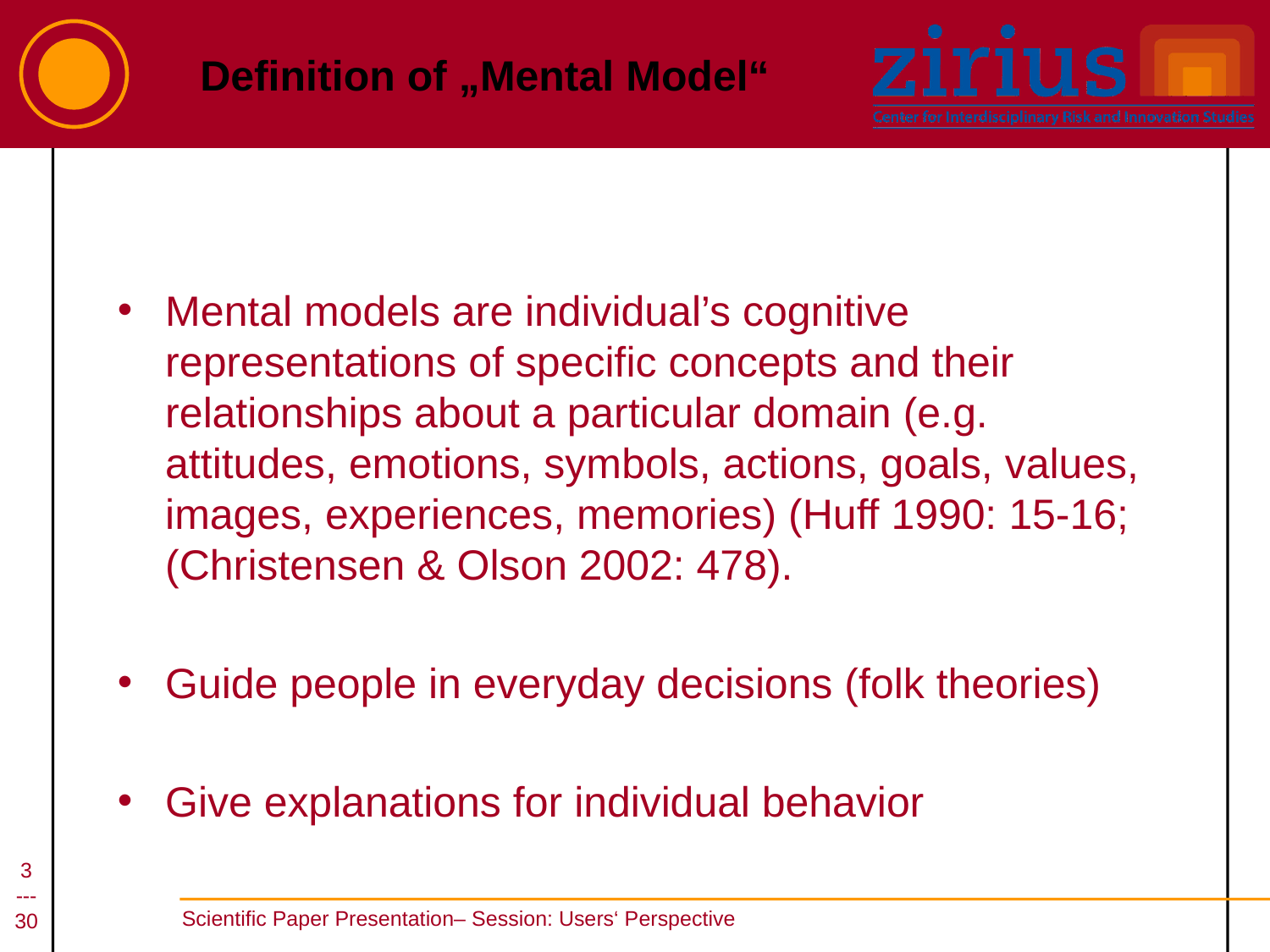

Definition of „Mental Model“
Mental models are individual’s cognitive representations of specific concepts and their relationships about a particular domain (e.g. attitudes, emotions, symbols, actions, goals, values, images, experiences, memories) (Huff 1990: 15-16; (Christensen & Olson 2002: 478).

Guide people in everyday decisions (folk theories)

Give explanations for individual behavior
3
---
30